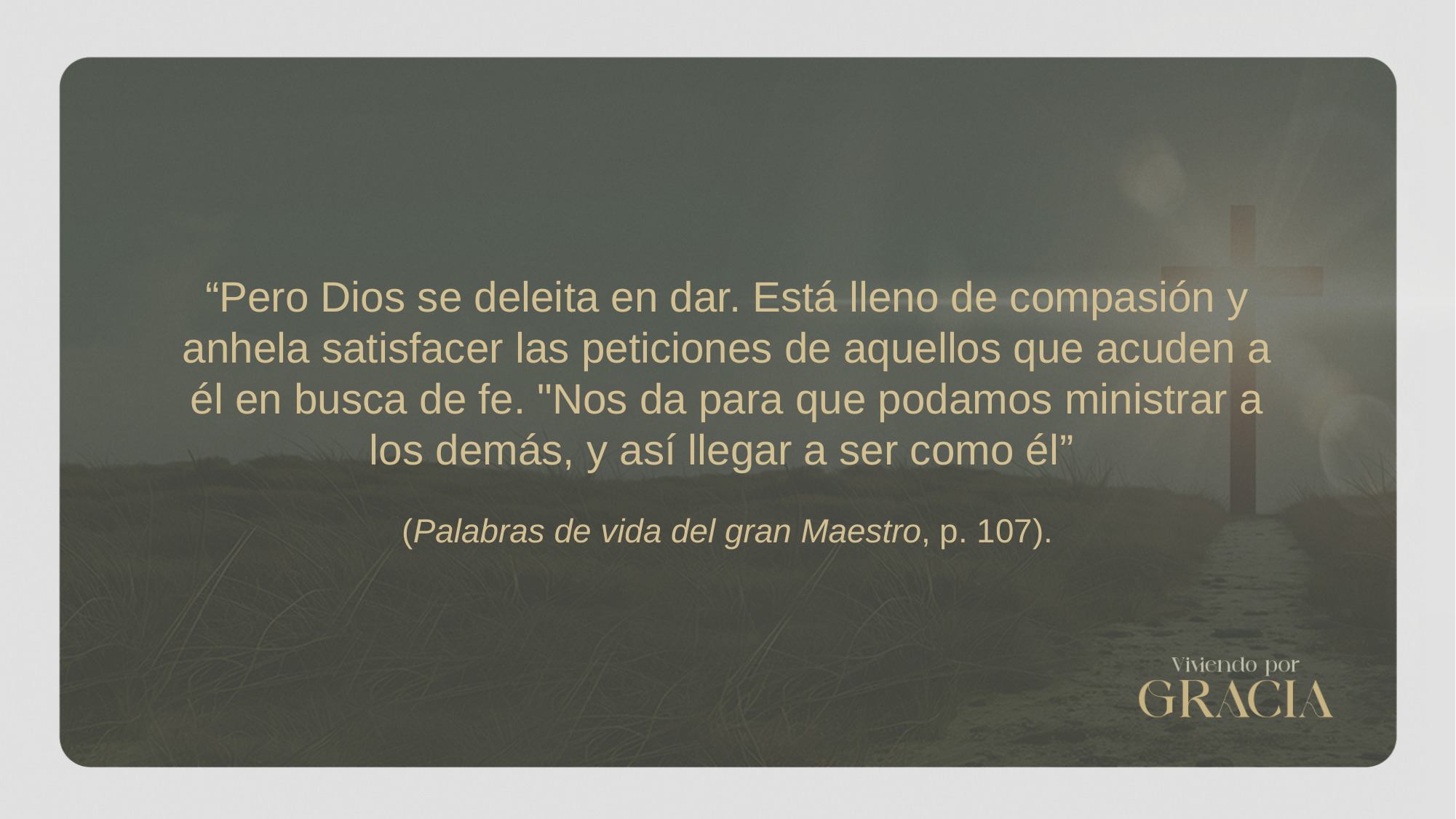

“Pero Dios se deleita en dar. Está lleno de compasión y anhela satisfacer las peticiones de aquellos que acuden a él en busca de fe. "Nos da para que podamos ministrar a los demás, y así llegar a ser como él”
(Palabras de vida del gran Maestro, p. 107).